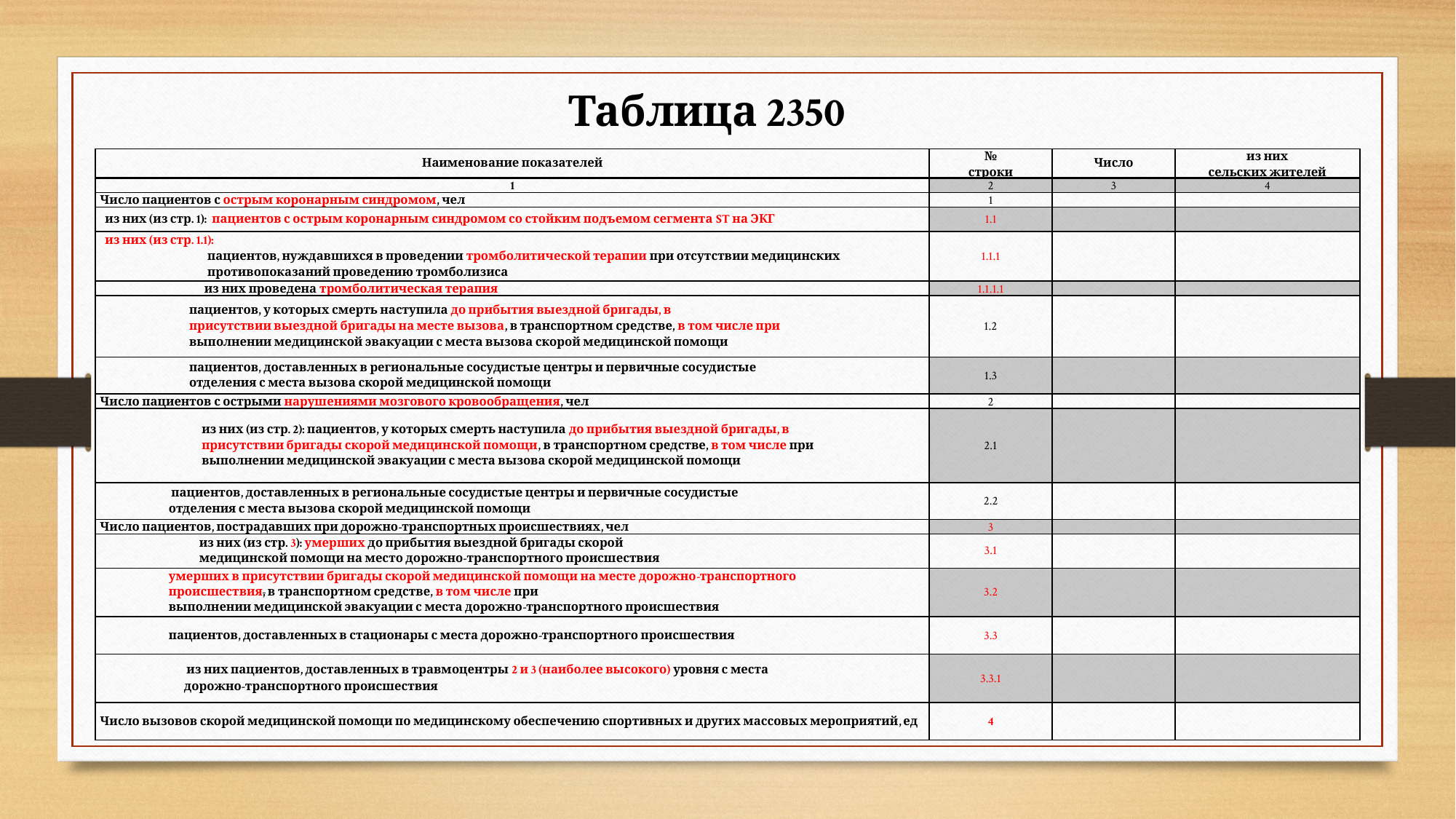

Таблица 2350
| Наименование показателей | № строки | Число | из них сельских жителей |
| --- | --- | --- | --- |
| 1 | 2 | 3 | 4 |
| Число пациентов с острым коронарным синдромом, чел | 1 |  |  |
| из них (из стр. 1): пациентов с острым коронарным синдромом со стойким подъемом сегмента ST на ЭКГ | 1.1 |  |  |
| из них (из стр. 1.1): пациентов, нуждавшихся в проведении тромболитической терапии при отсутствии медицинских противопоказаний проведению тромболизиса | 1.1.1 |  |  |
| из них проведена тромболитическая терапия | 1.1.1.1 |  |  |
| пациентов, у которых смерть наступила до прибытия выездной бригады, в присутствии выездной бригады на месте вызова, в транспортном средстве, в том числе при выполнении медицинской эвакуации с места вызова скорой медицинской помощи | 1.2 |  |  |
| пациентов, доставленных в региональные сосудистые центры и первичные сосудистые отделения с места вызова скорой медицинской помощи | 1.3 |  |  |
| Число пациентов с острыми нарушениями мозгового кровообращения, чел | 2 |  |  |
| из них (из стр. 2): пациентов, у которых смерть наступила до прибытия выездной бригады, в присутствии бригады скорой медицинской помощи, в транспортном средстве, в том числе при выполнении медицинской эвакуации с места вызова скорой медицинской помощи | 2.1 |  |  |
| пациентов, доставленных в региональные сосудистые центры и первичные сосудистые отделения с места вызова скорой медицинской помощи | 2.2 |  |  |
| Число пациентов, пострадавших при дорожно-транспортных происшествиях, чел | 3 |  |  |
| из них (из стр. 3): умерших до прибытия выездной бригады скорой медицинской помощи на место дорожно-транспортного происшествия | 3.1 |  |  |
| умерших в присутствии бригады скорой медицинской помощи на месте дорожно-транспортного происшествия, в транспортном средстве, в том числе при выполнении медицинской эвакуации с места дорожно-транспортного происшествия | 3.2 |  |  |
| пациентов, доставленных в стационары с места дорожно-транспортного происшествия | 3.3 |  |  |
| из них пациентов, доставленных в травмоцентры 2 и 3 (наиболее высокого) уровня с места дорожно-транспортного происшествия | 3.3.1 |  |  |
| Число вызовов скорой медицинской помощи по медицинскому обеспечению спортивных и других массовых мероприятий, ед | 4 |  |  |